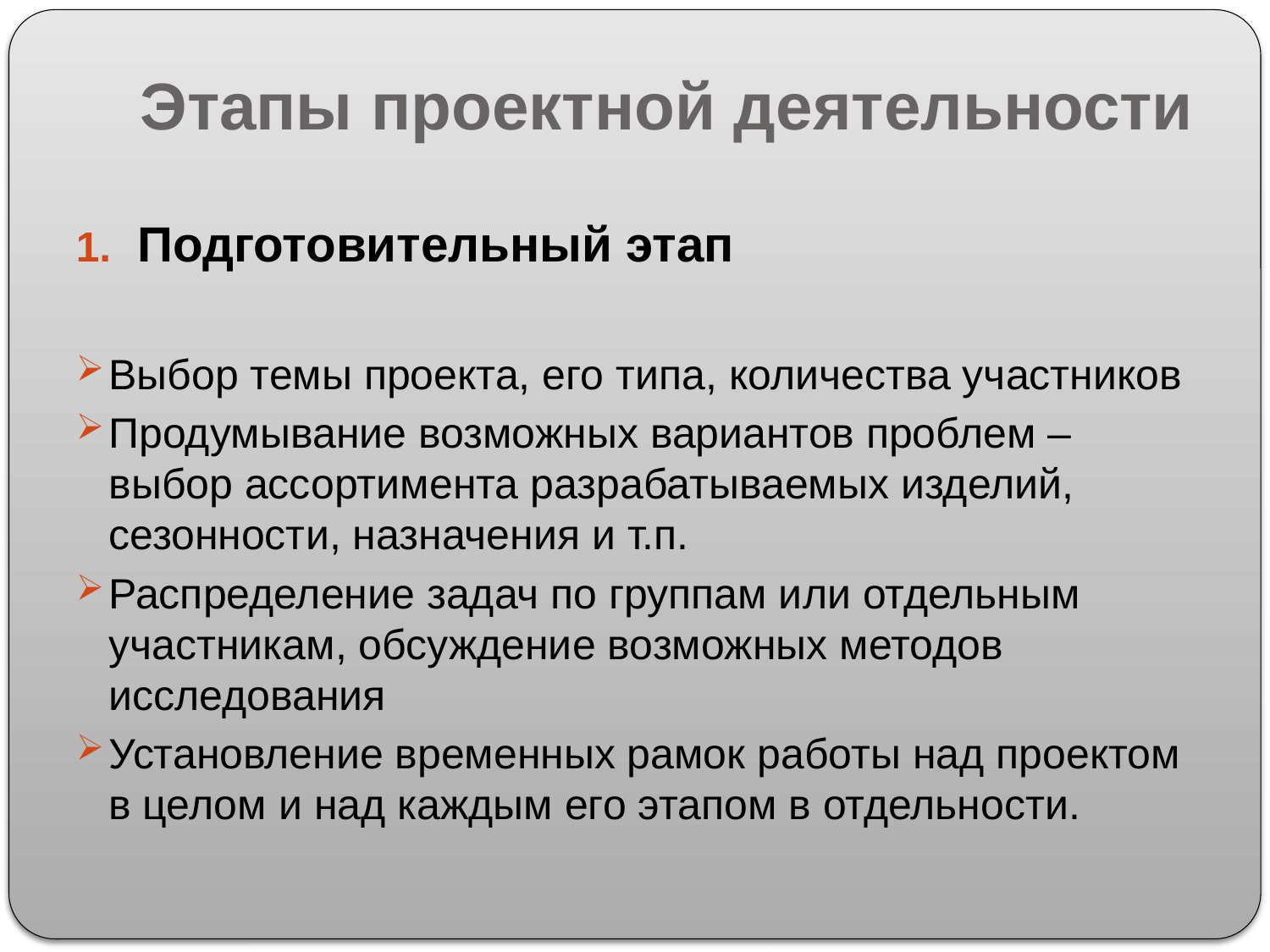

# Этапы проектной деятельности
Подготовительный этап

Выбор темы проекта, его типа, количества участников
Продумывание возможных вариантов проблем – выбор ассортимента разрабатываемых изделий, сезонности, назначения и т.п.
Распределение задач по группам или отдельным участникам, обсуждение возможных методов исследования
Установление временных рамок работы над проектом в целом и над каждым его этапом в отдельности.